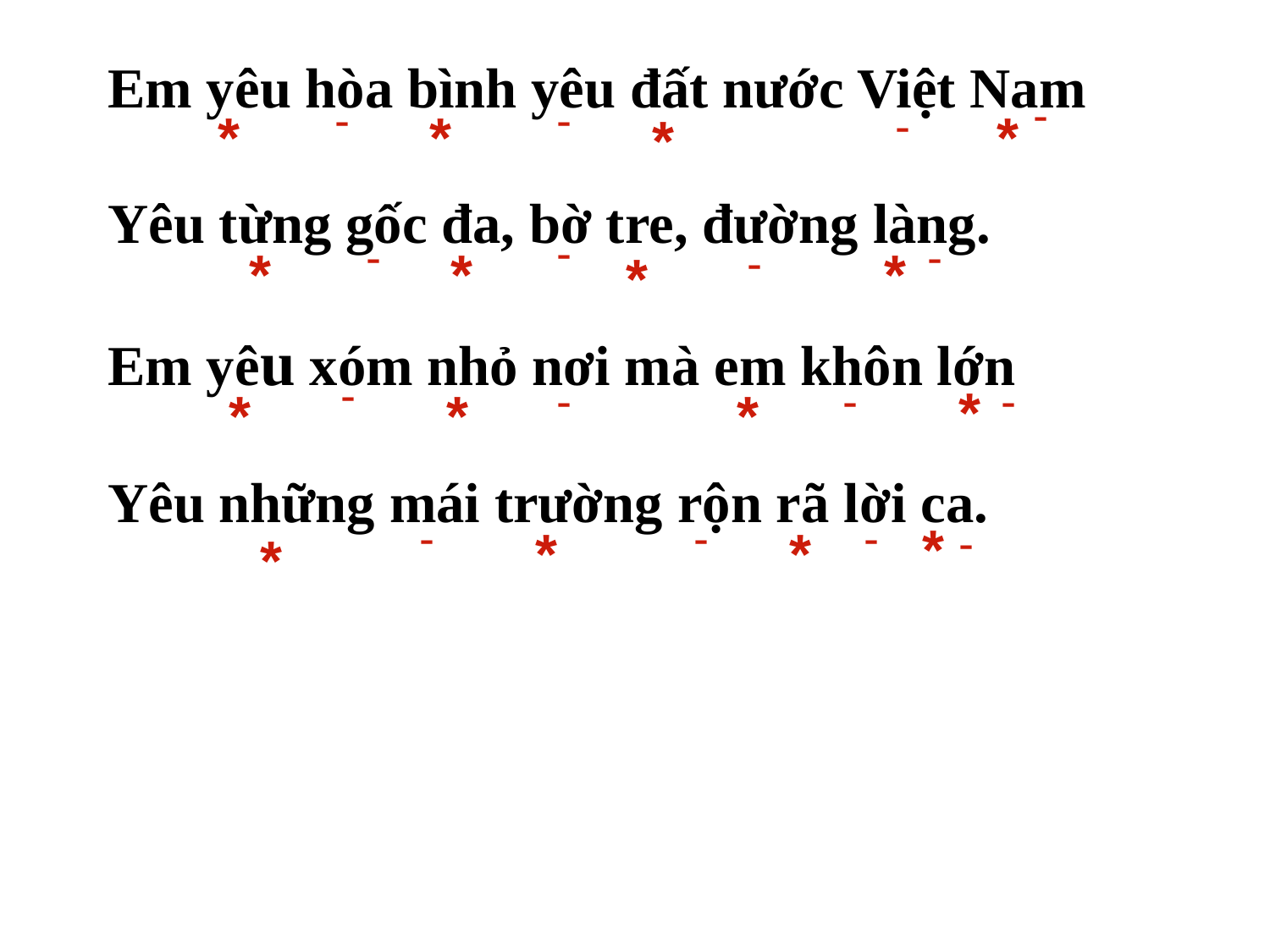

Em yêu hòa bình yêu đất nước Việt Nam

Yêu từng gốc đa, bờ tre, đường làng.

Em yêu xóm nhỏ nơi mà em khôn lớn

Yêu những mái trường rộn rã lời ca.

-
-
-
-
*
*
*
*
-
-
-
-
*
*
*
*

-
-
-
-
*
*
*
*
-
-
-
*
-
*
*
*